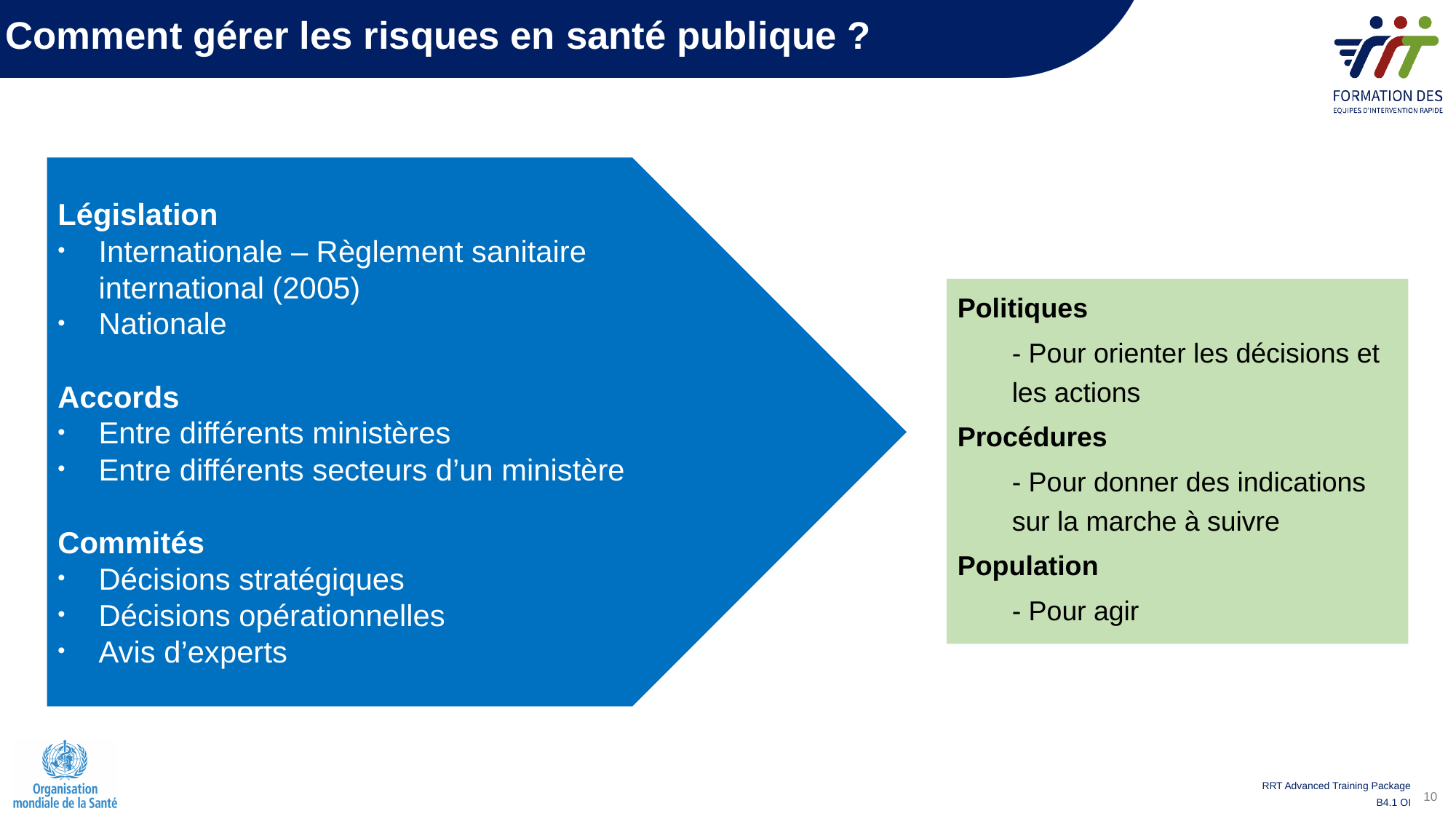

Comment gérer les risques en santé publique ?
Législation
Internationale – Règlement sanitaire international (2005)
Nationale

Accords
Entre différents ministères
Entre différents secteurs d’un ministère

Commités
Décisions stratégiques
Décisions opérationnelles
Avis d’experts
Politiques
- Pour orienter les décisions et les actions
Procédures
- Pour donner des indications sur la marche à suivre
Population
- Pour agir